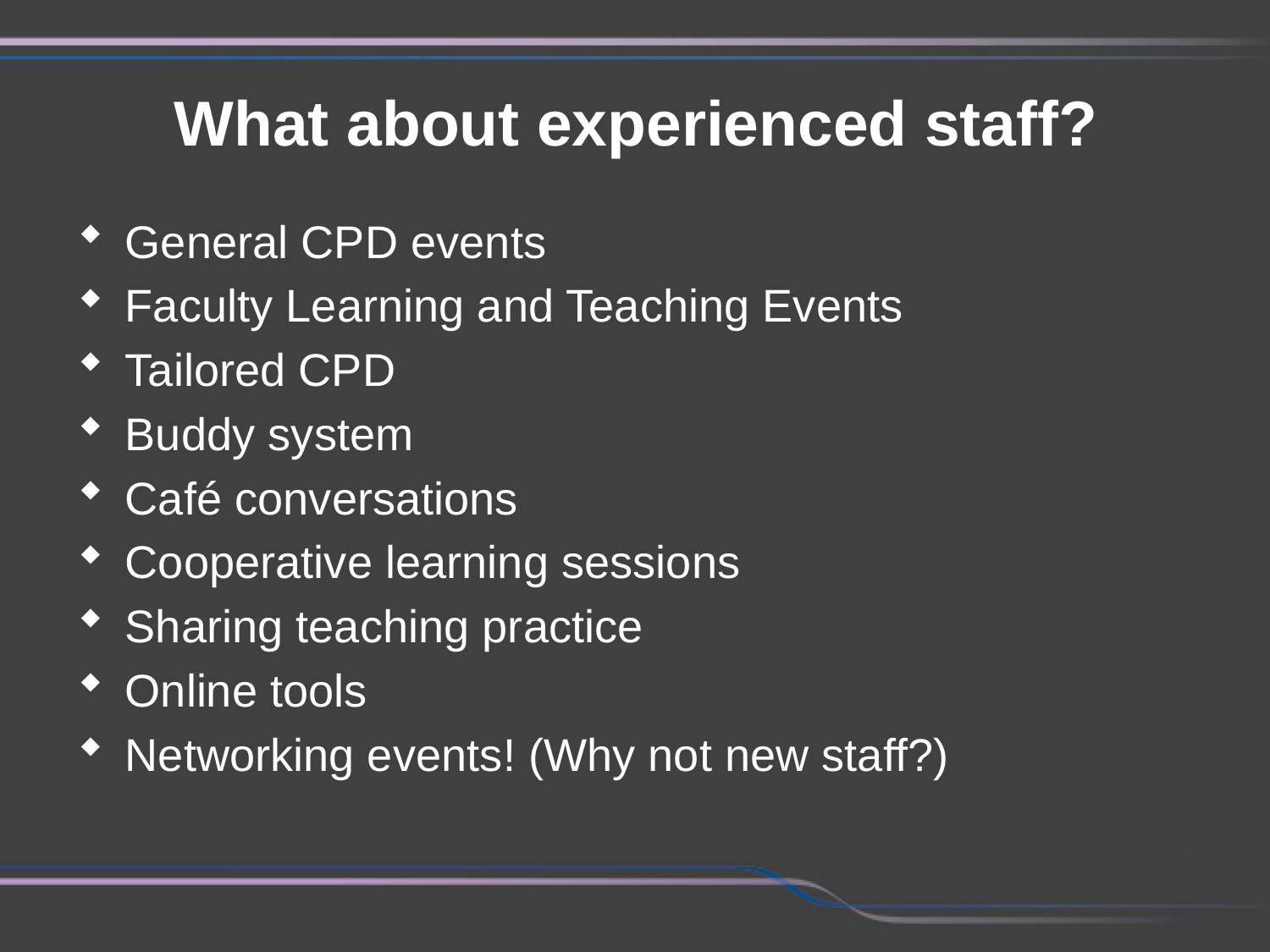

What about experienced staff?
General CPD events
Faculty Learning and Teaching Events
Tailored CPD
Buddy system
Café conversations
Cooperative learning sessions
Sharing teaching practice
Online tools
Networking events! (Why not new staff?)